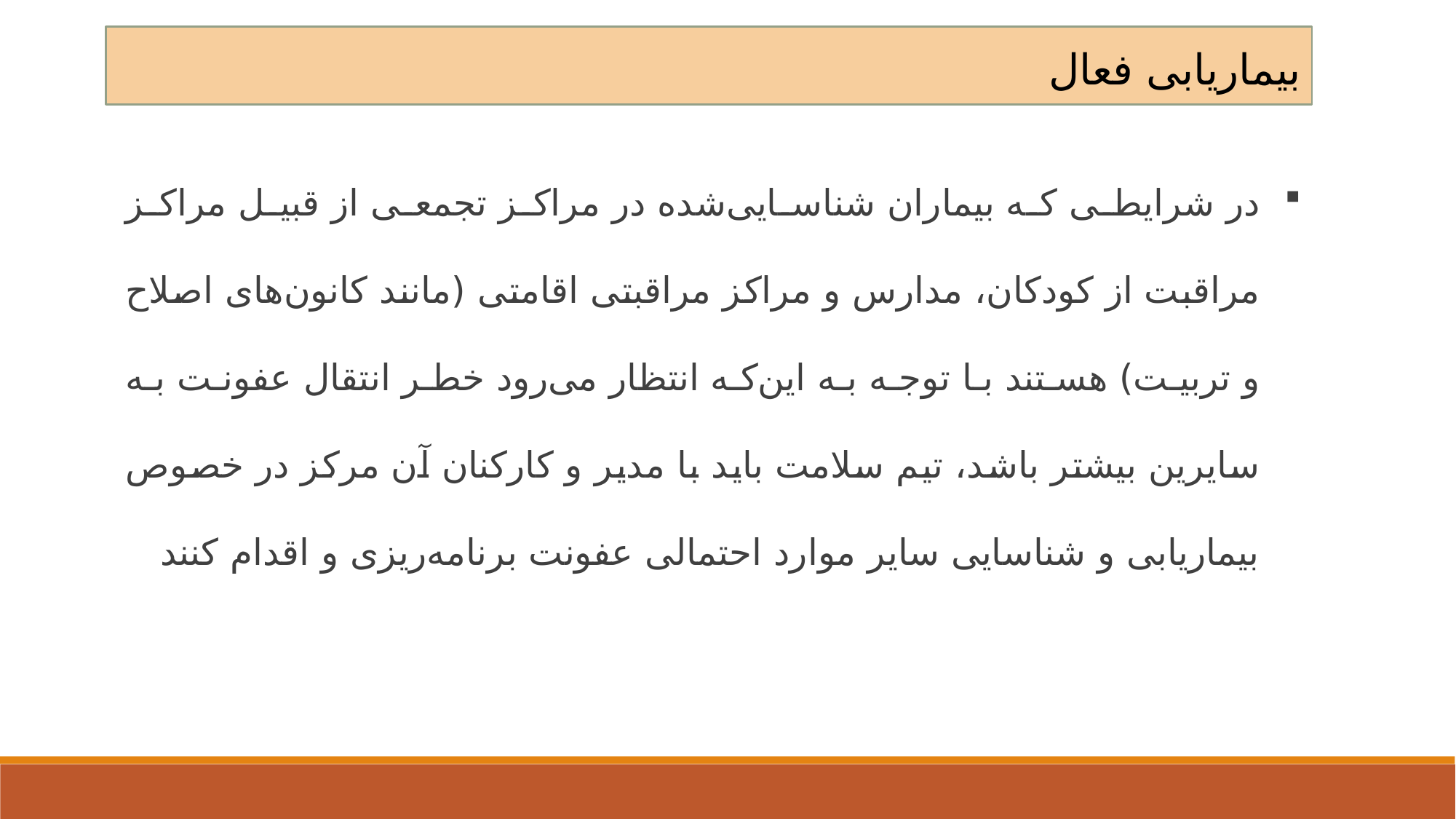

بیماریابی فعال
در شرایطی که بیماران شناسایی‌شده در مراکز تجمعی از قبیل مراکز مراقبت از کودکان، مدارس و مراکز مراقبتی اقامتی (مانند کانون‌های اصلاح و تربیت) هستند با توجه به این‌که انتظار می‌رود خطر انتقال عفونت به سایرین بیشتر باشد، تیم سلامت باید با مدیر و کارکنان آن مرکز در خصوص بیماریابی و شناسایی سایر موارد احتمالی عفونت برنامه‌ریزی و اقدام کنند